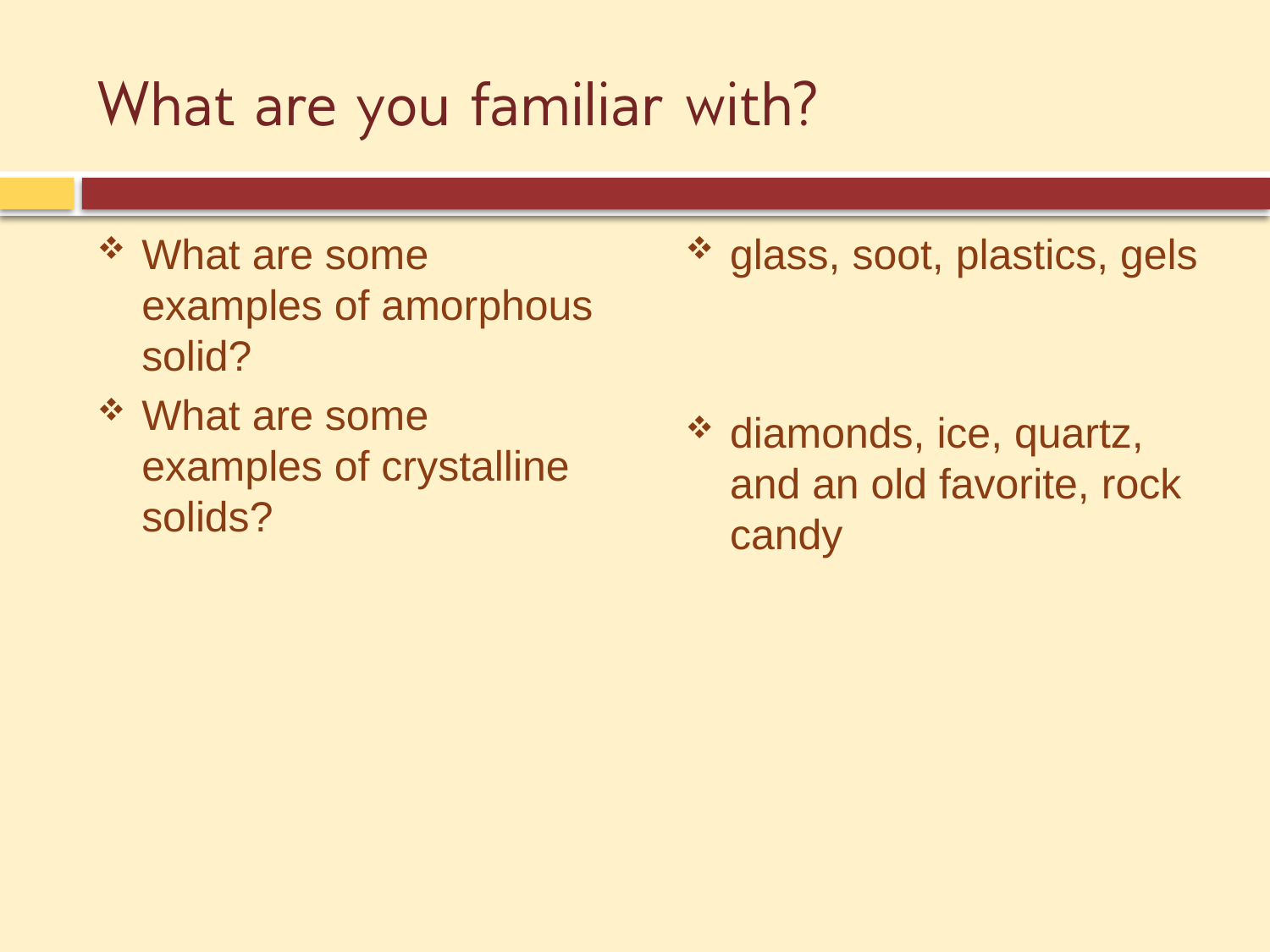

# What are you familiar with?
What are some examples of amorphous solid?
What are some examples of crystalline solids?
glass, soot, plastics, gels

diamonds, ice, quartz, and an old favorite, rock candy